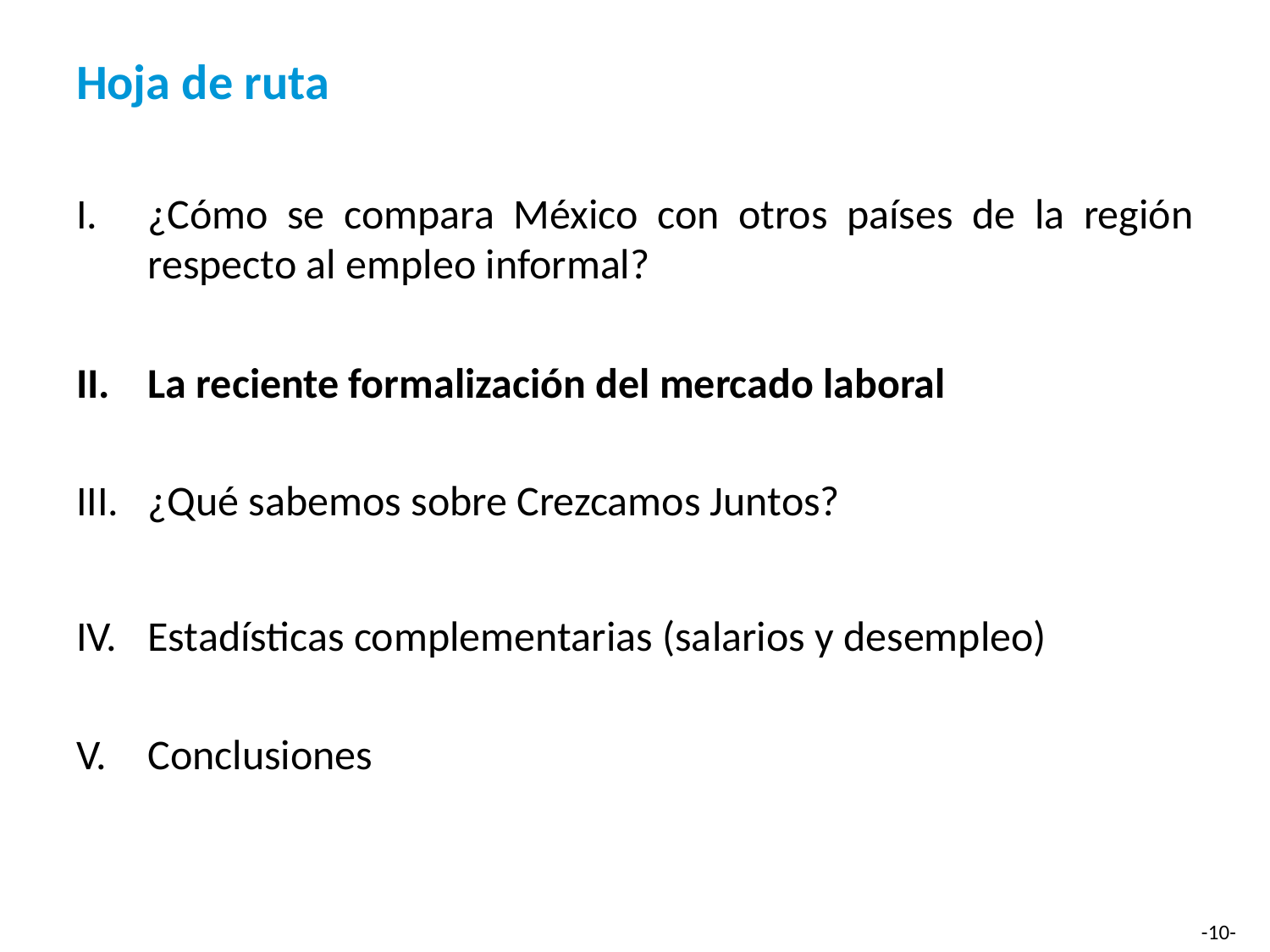

# Hoja de ruta
¿Cómo se compara México con otros países de la región respecto al empleo informal?

La reciente formalización del mercado laboral

¿Qué sabemos sobre Crezcamos Juntos?

Estadísticas complementarias (salarios y desempleo)

Conclusiones
-10-